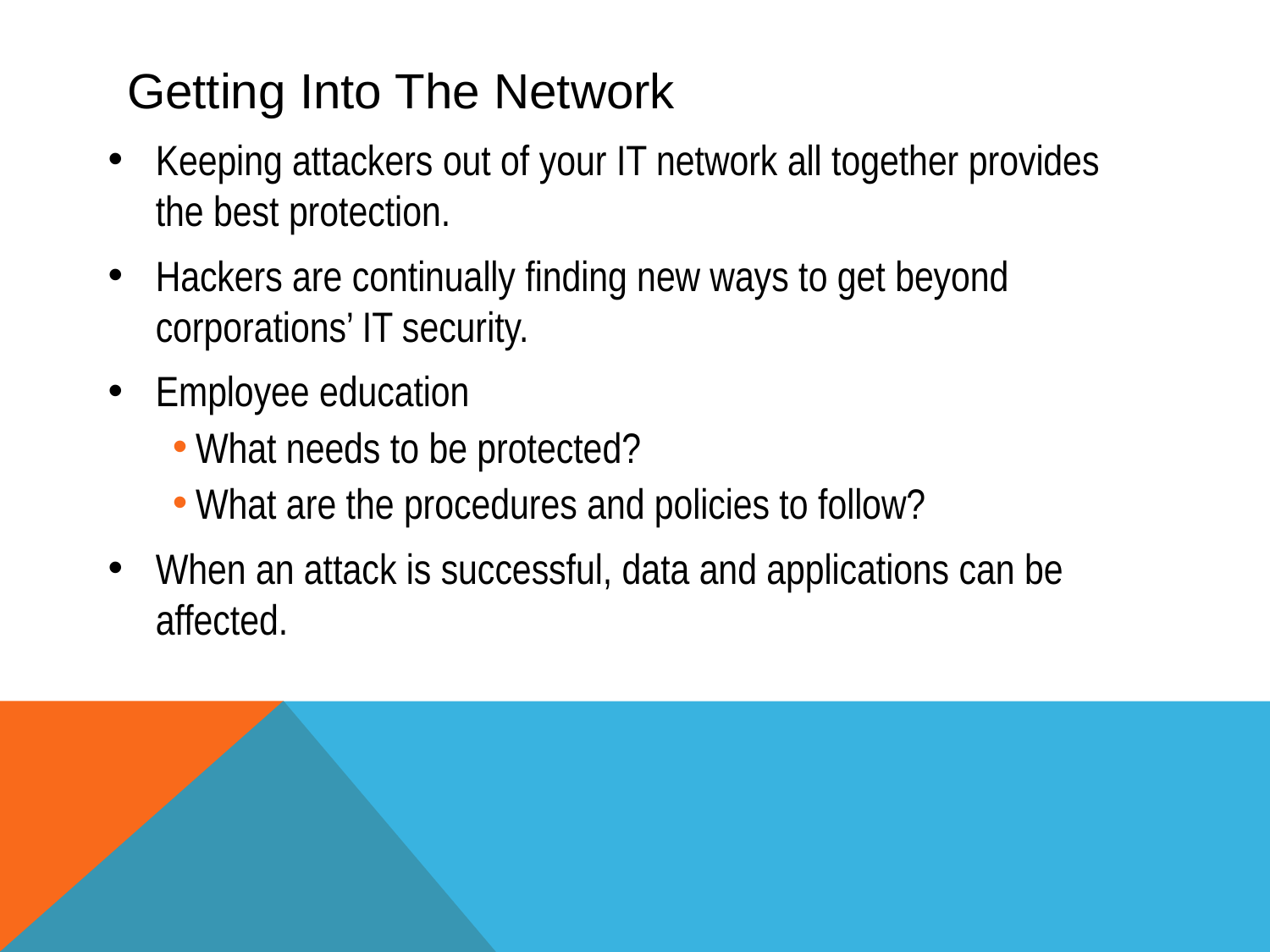

# Getting Into The Network
Keeping attackers out of your IT network all together provides the best protection.
Hackers are continually finding new ways to get beyond corporations’ IT security.
Employee education
What needs to be protected?
What are the procedures and policies to follow?
When an attack is successful, data and applications can be affected.